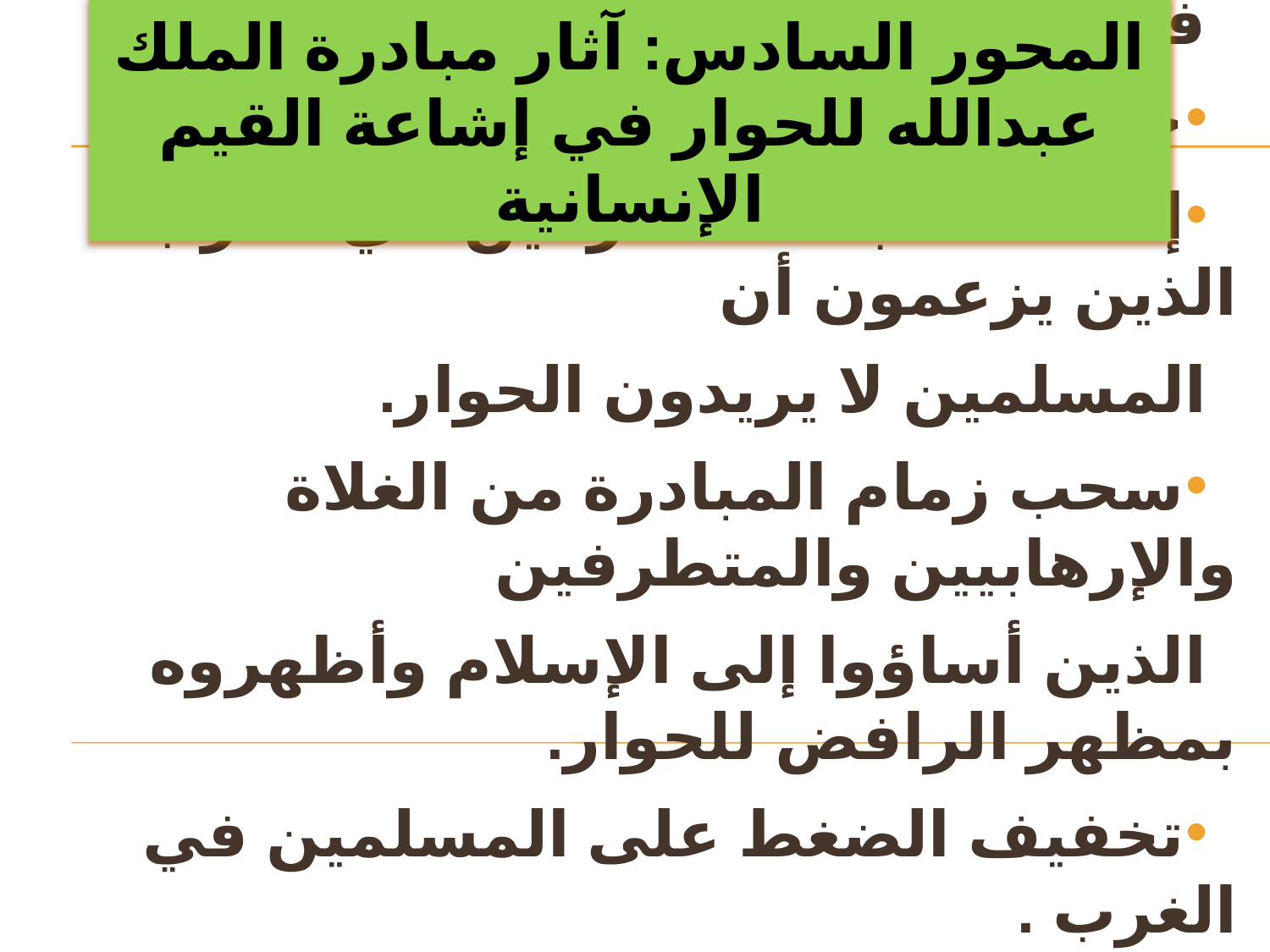

المحور السادس: آثار مبادرة الملك عبدالله للحوار في إشاعة القيم الإنسانية
إعادة الاعتبار لفكرة الحوار التعاوني الإيجابي بديلا عن
فكرة الصراع والمواجهة.
حشد التأييد الدولي الداعم للمبادرة .
إضعاف حجة المتطرفين في الغرب الذين يزعمون أن
المسلمين لا يريدون الحوار.
سحب زمام المبادرة من الغلاة والإرهابيين والمتطرفين
الذين أساؤوا إلى الإسلام وأظهروه بمظهر الرافض للحوار.
تخفيف الضغط على المسلمين في الغرب .